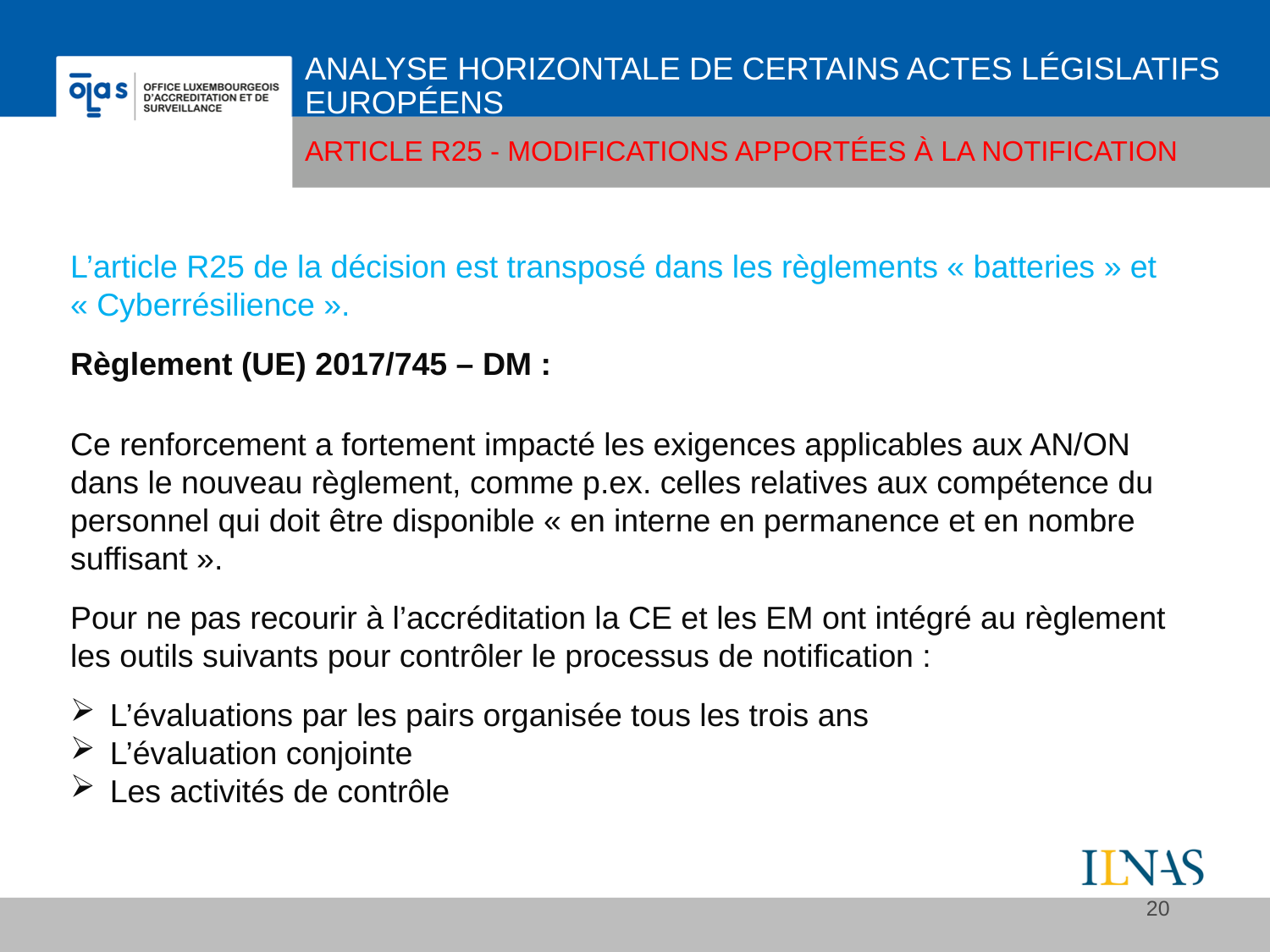

# Analyse horizontale de certains actes législatifs européens
Article R25 - Modifications apportées à la notification
L’article R25 de la décision est transposé dans les règlements « batteries » et « Cyberrésilience ».

Règlement (UE) 2017/745 – DM :

Ce renforcement a fortement impacté les exigences applicables aux AN/ON dans le nouveau règlement, comme p.ex. celles relatives aux compétence du personnel qui doit être disponible « en interne en permanence et en nombre suffisant ».

Pour ne pas recourir à l’accréditation la CE et les EM ont intégré au règlement les outils suivants pour contrôler le processus de notification :

L’évaluations par les pairs organisée tous les trois ans
L’évaluation conjointe
Les activités de contrôle
20